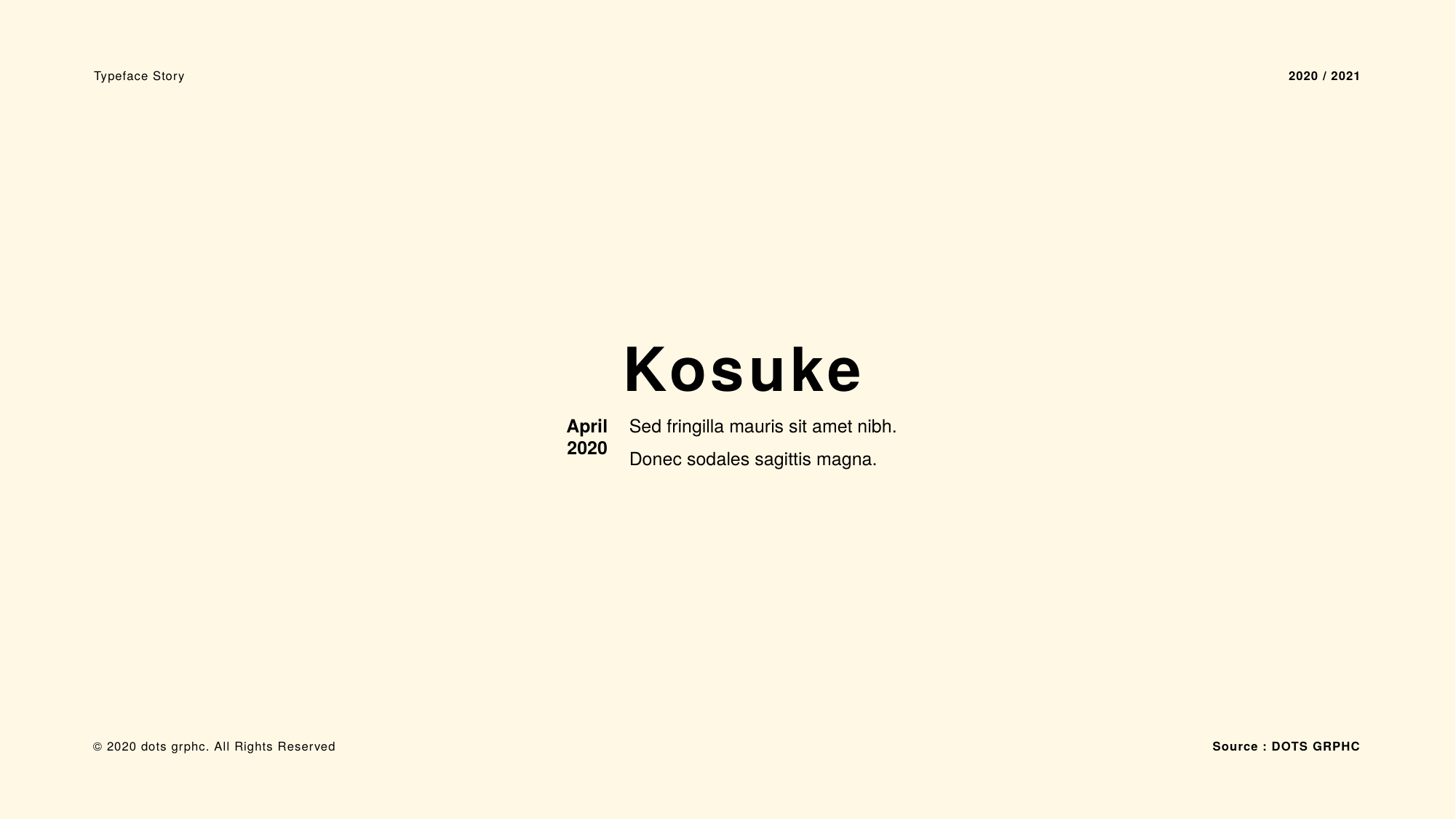

Typeface Story
2020 / 2021
Kosuke
Sed fringilla mauris sit amet nibh. Donec sodales sagittis magna.
April
2020
Source : DOTS GRPHC
© 2020 dots grphc. All Rights Reserved